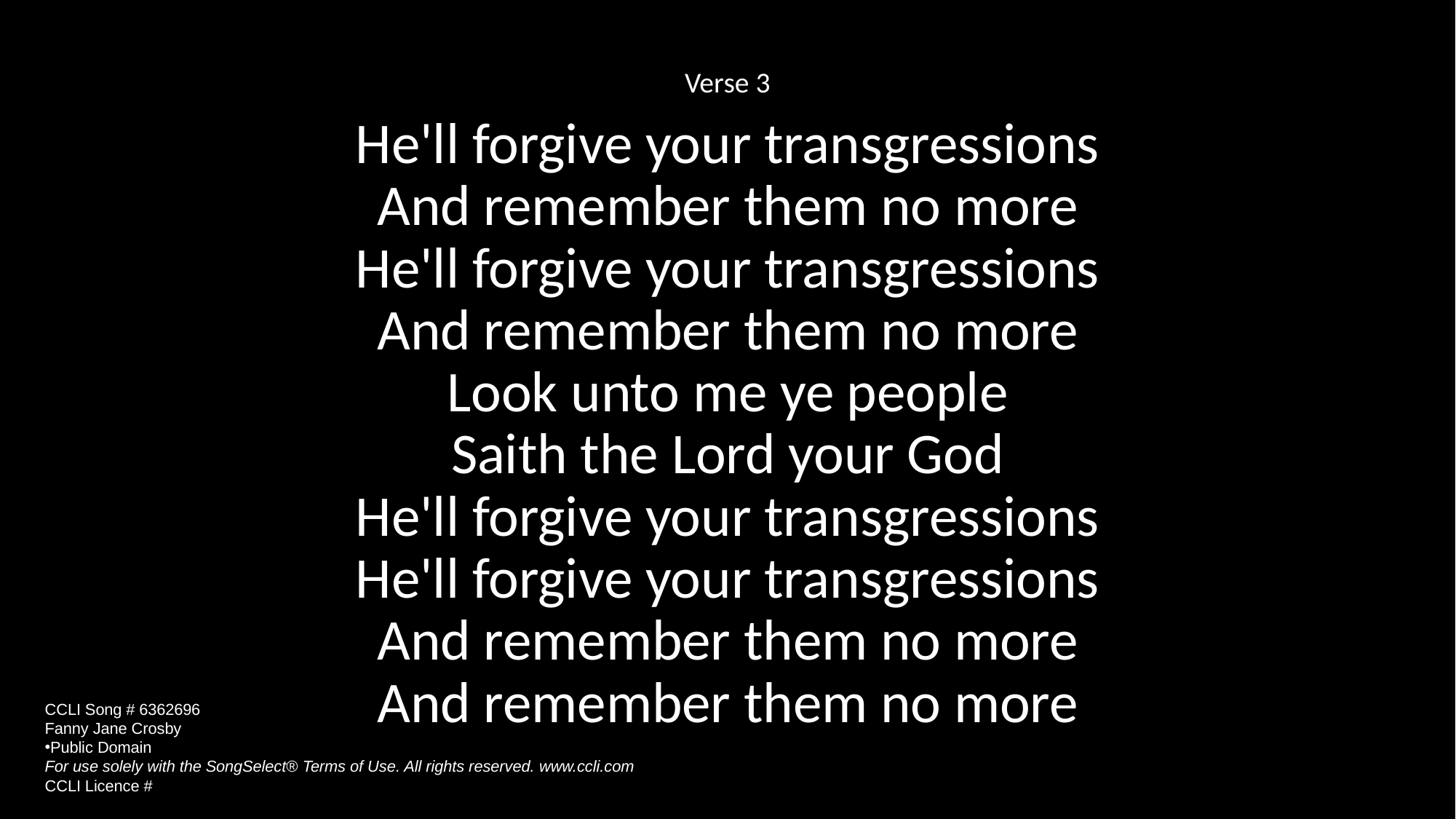

Verse 3
He'll forgive your transgressions
And remember them no more
He'll forgive your transgressions
And remember them no more
Look unto me ye people
Saith the Lord your God
He'll forgive your transgressions
He'll forgive your transgressions
And remember them no more
And remember them no more
CCLI Song # 6362696
Fanny Jane Crosby
Public Domain
For use solely with the SongSelect® Terms of Use. All rights reserved. www.ccli.com
CCLI Licence #